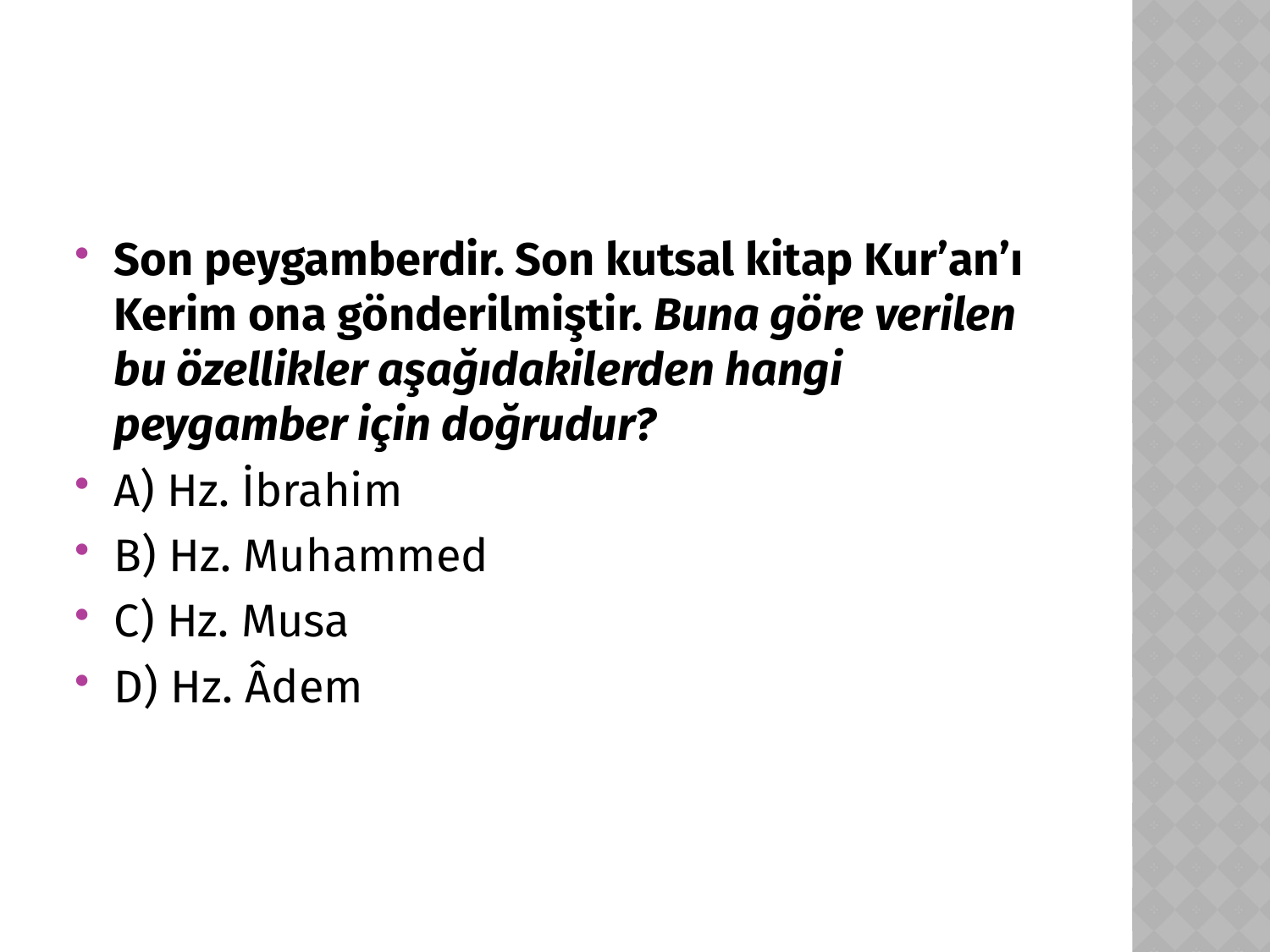

#
Son peygamberdir. Son kutsal kitap Kur’an’ı Kerim ona gönderilmiştir. Buna göre verilen bu özellikler aşağıdakilerden hangi peygamber için doğrudur?
A) Hz. İbrahim
B) Hz. Muhammed
C) Hz. Musa
D) Hz. Âdem